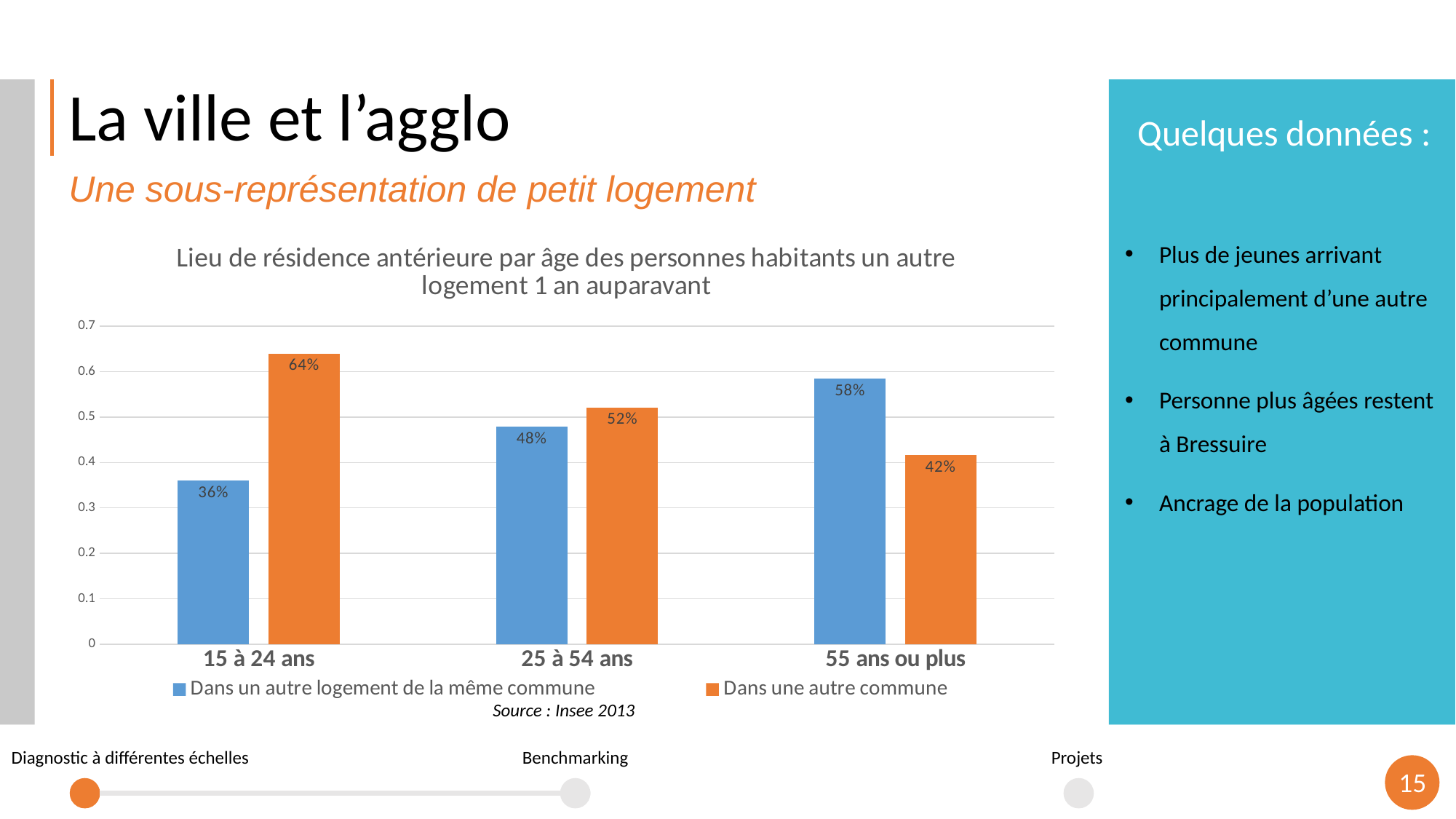

# La ville et l’agglo
Quelques données :
Une sous-représentation de petit logement
Plus de jeunes arrivant principalement d’une autre commune
Personne plus âgées restent à Bressuire
Ancrage de la population

### Chart: Lieu de résidence antérieure par âge des personnes habitants un autre logement 1 an auparavant

| Category | Dans un autre logement de la même commune | Dans une autre commune |
|---|---|---|
| 15 à 24 ans | 0.36 | 0.64 |
| 25 à 54 ans | 0.479 | 0.521 |
| 55 ans ou plus | 0.584 | 0.416 |
Source : Insee 2013
Projets
Benchmarking
Diagnostic à différentes échelles

15